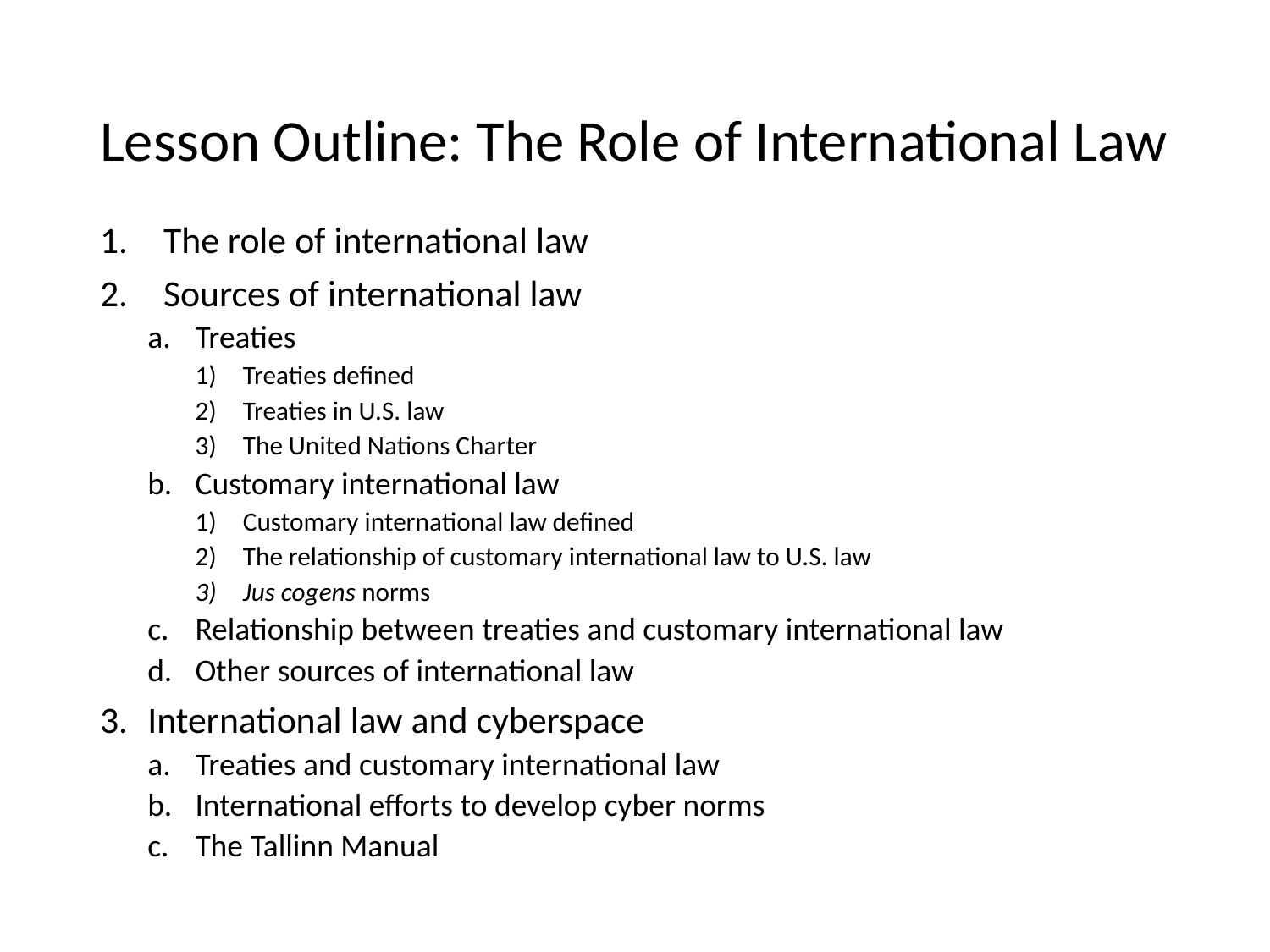

# Lesson Outline: The Role of International Law
The role of international law
Sources of international law
Treaties
Treaties defined
Treaties in U.S. law
The United Nations Charter
Customary international law
Customary international law defined
The relationship of customary international law to U.S. law
Jus cogens norms
Relationship between treaties and customary international law
Other sources of international law
International law and cyberspace
Treaties and customary international law
International efforts to develop cyber norms
The Tallinn Manual